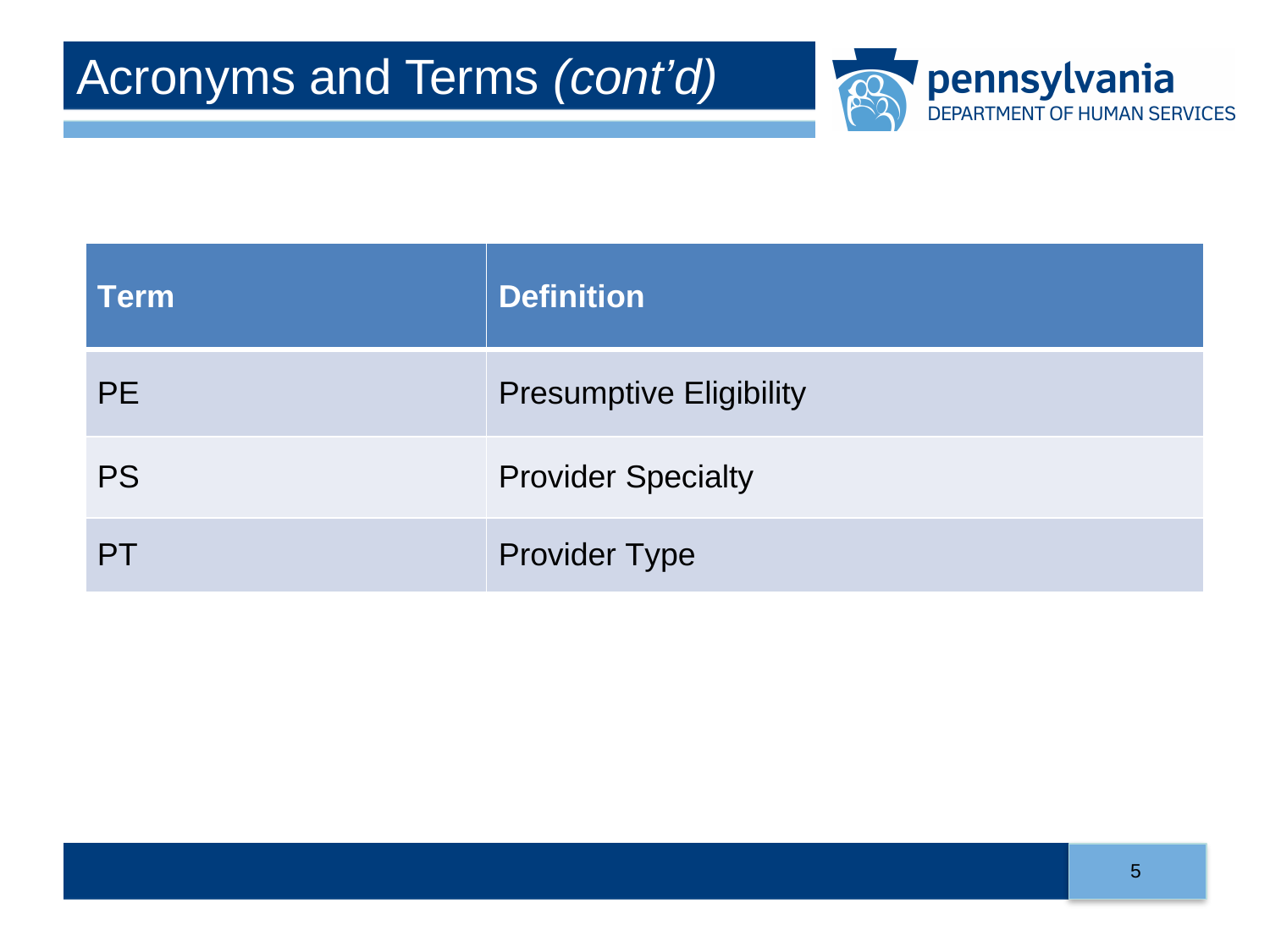

# Acronyms and Terms (cont’d)
| Term | Definition |
| --- | --- |
| PE | Presumptive Eligibility |
| PS | Provider Specialty |
| PT | Provider Type |
5